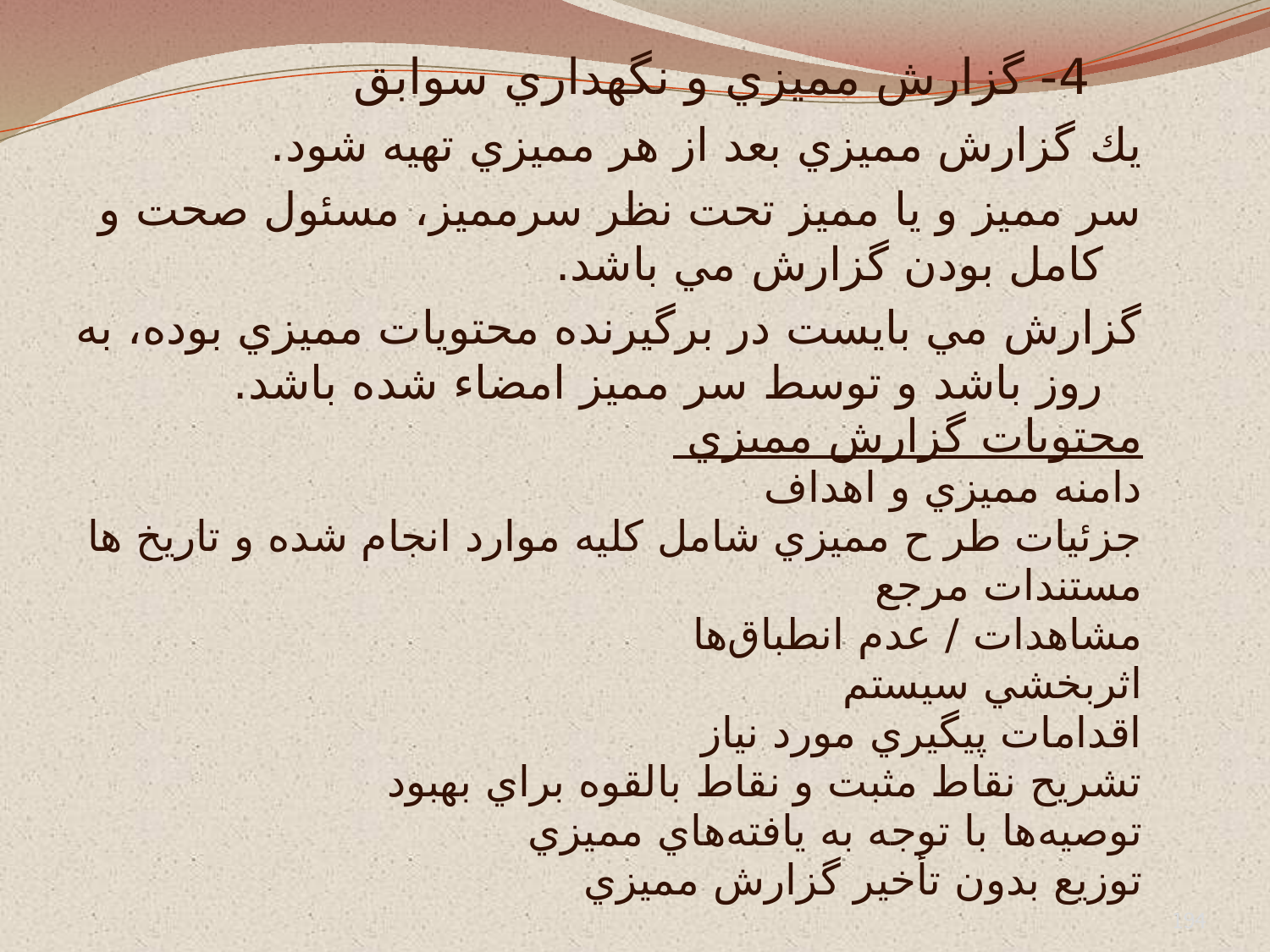

# 4- گزارش مميزي و نگهداري سوابق
يك گزارش مميزي بعد از هر مميزي تهيه شود.
سر مميز و يا مميز تحت نظر سرمميز، مسئول صحت و كامل بودن گزارش مي باشد.
گزارش مي بايست در برگيرنده محتويات مميزي بوده، به روز باشد و توسط سر مميز امضاء شده باشد.
محتويات گزارش مميزي
دامنه مميزي و اهداف
جزئيات طر ح مميزي شامل كليه موارد انجام شده و تاريخ ها
مستندات مرجع
مشاهدات / عدم انطباق‌ها
اثربخشي سيستم
اقدامات پيگيري مورد نياز
تشريح نقاط مثبت و نقاط بالقوه براي بهبود
توصيه‌ها با توجه به يافته‌هاي مميزي
توزيع بدون تأخير گزارش مميزي

194